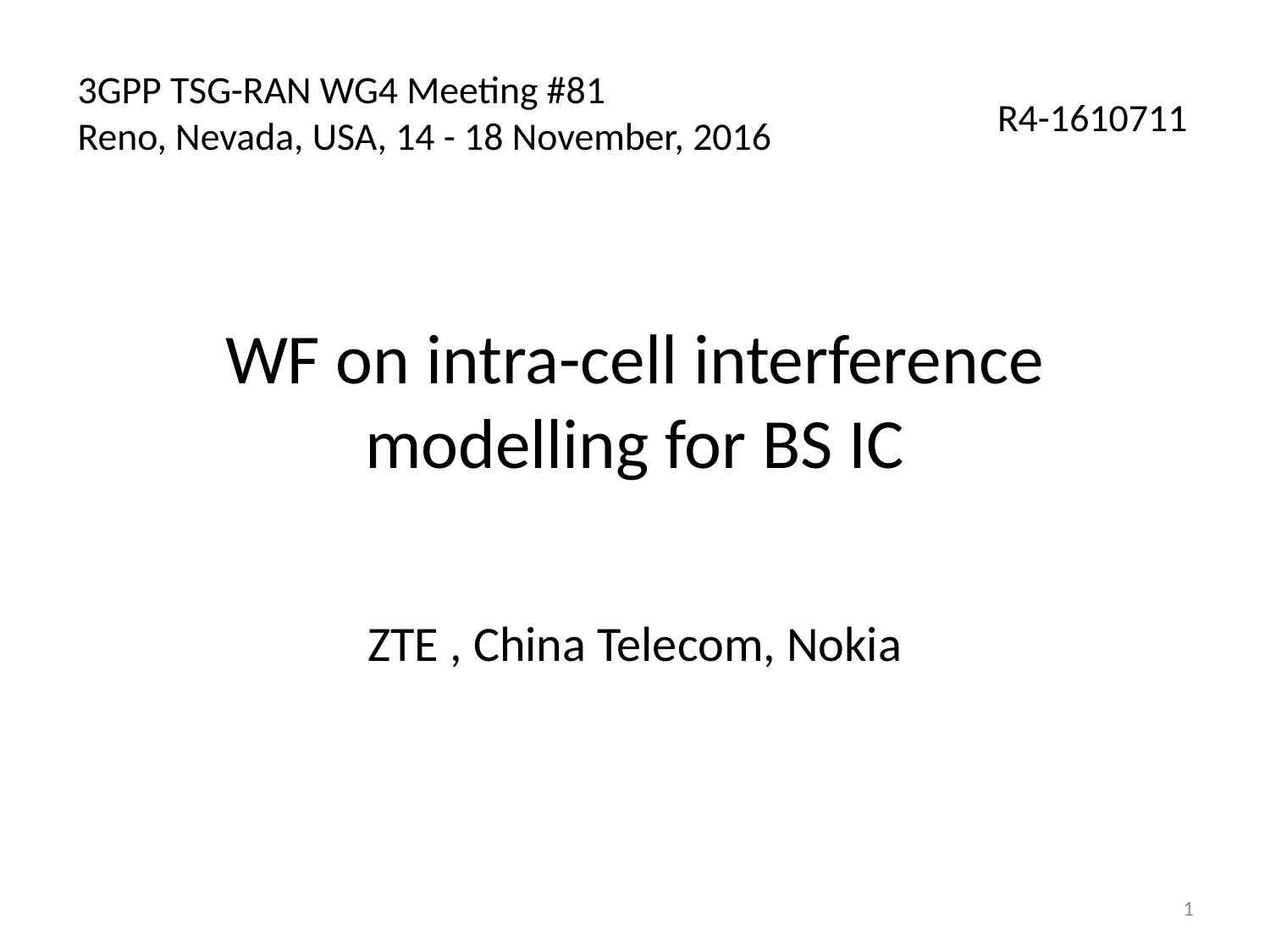

3GPP TSG-RAN WG4 Meeting #81
Reno, Nevada, USA, 14 - 18 November, 2016
R4-1610711
# WF on intra-cell interference modelling for BS IC
ZTE , China Telecom, Nokia
1